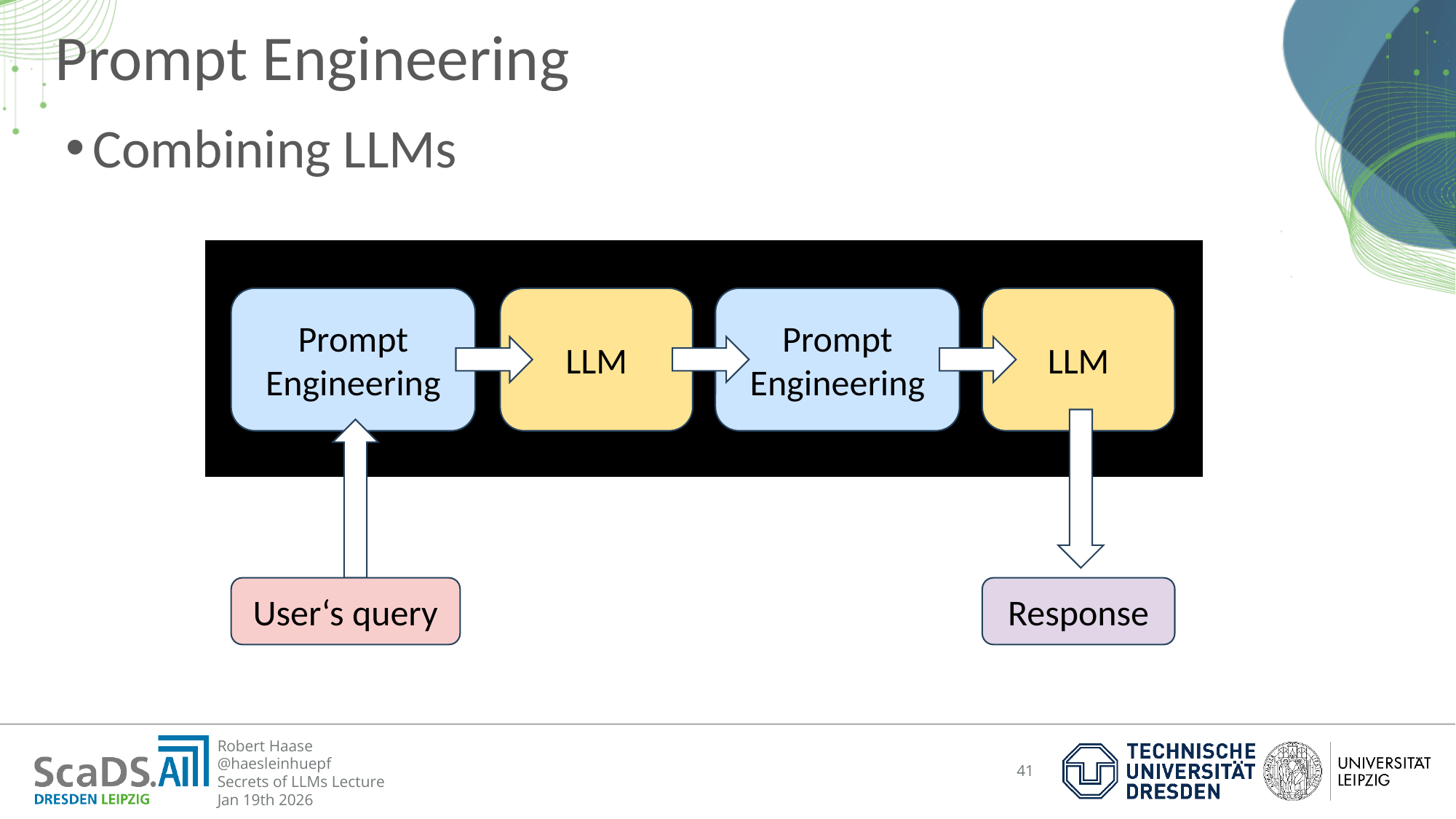

# Prompt Engineering
Combining LLMs

LLM
Prompt Engineering
LLM
Prompt Engineering

User‘s query
Response